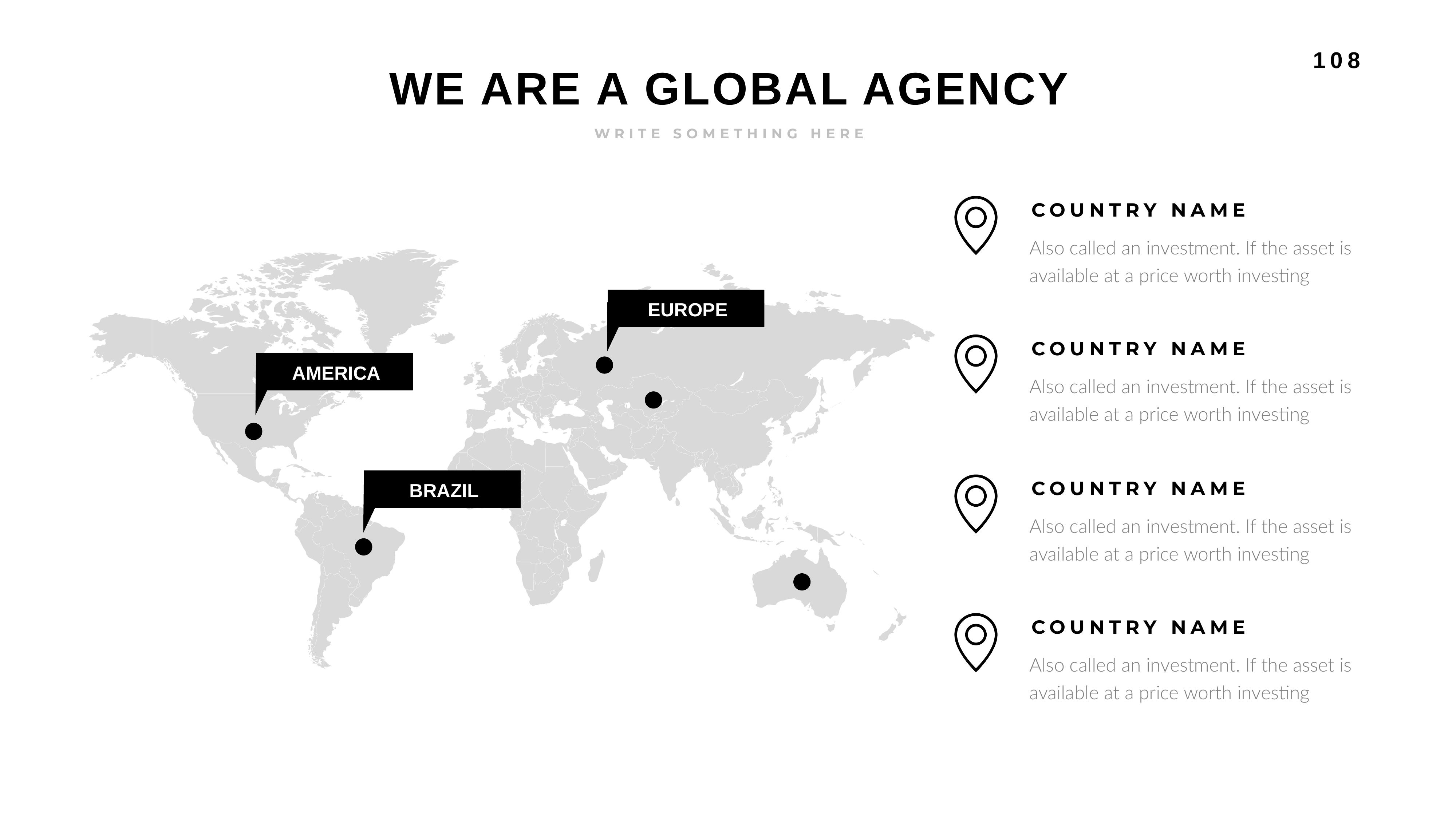

WE ARE A GLOBAL AGENCY
WRITE SOMETHING HERE
COUNTRY NAME

Also called an investment. If the asset is available at a price worth investing

EUROPE
COUNTRY NAME

AMERICA
Also called an investment. If the asset is available at a price worth investing

COUNTRY NAME

BRAZIL
Also called an investment. If the asset is available at a price worth investing

COUNTRY NAME

Also called an investment. If the asset is available at a price worth investing